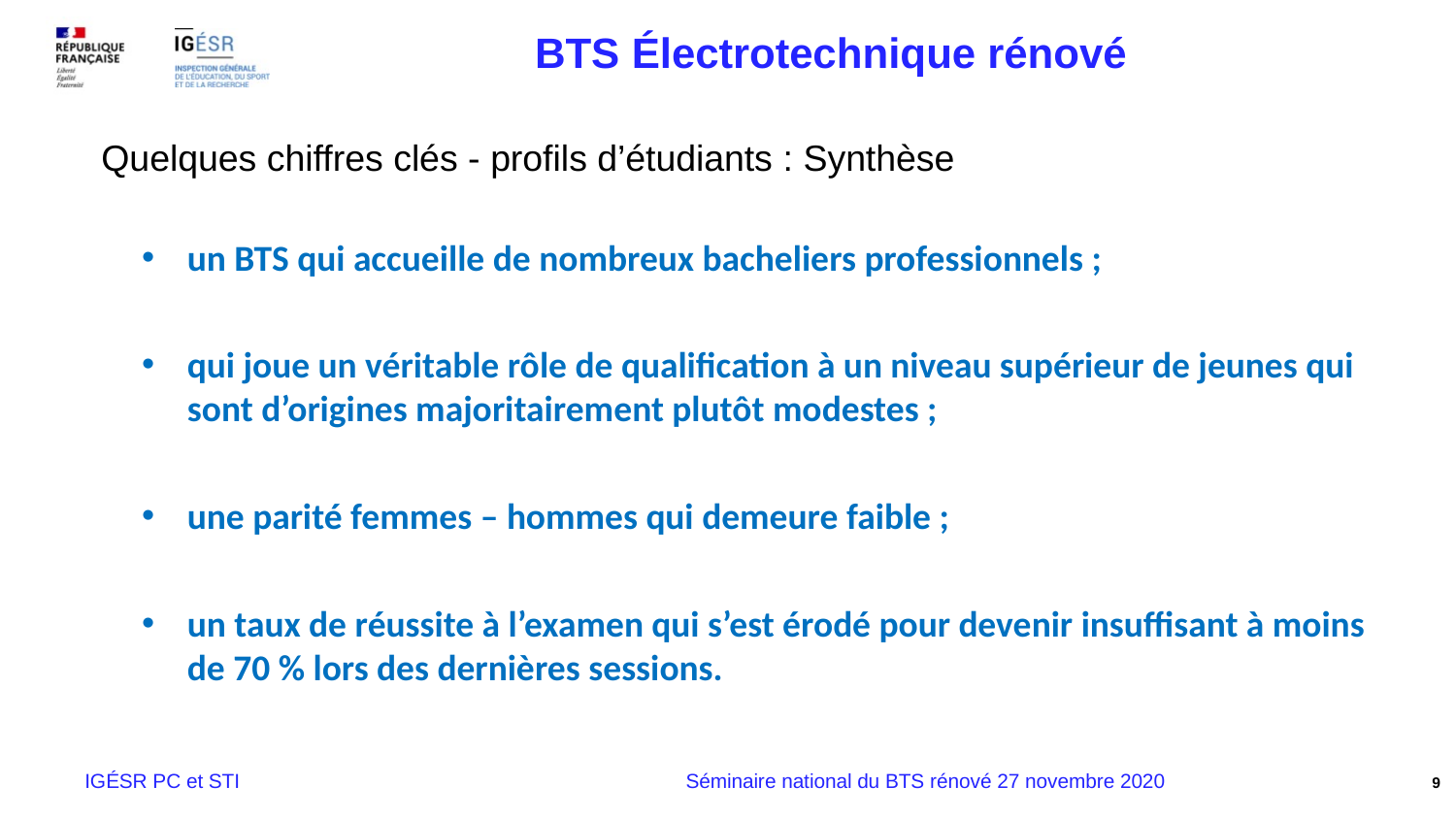

BTS Électrotechnique rénové
Quelques chiffres clés - profils d’étudiants : Synthèse

un BTS qui accueille de nombreux bacheliers professionnels ;

qui joue un véritable rôle de qualification à un niveau supérieur de jeunes qui sont d’origines majoritairement plutôt modestes ;

une parité femmes – hommes qui demeure faible ;

un taux de réussite à l’examen qui s’est érodé pour devenir insuffisant à moins de 70 % lors des dernières sessions.

9